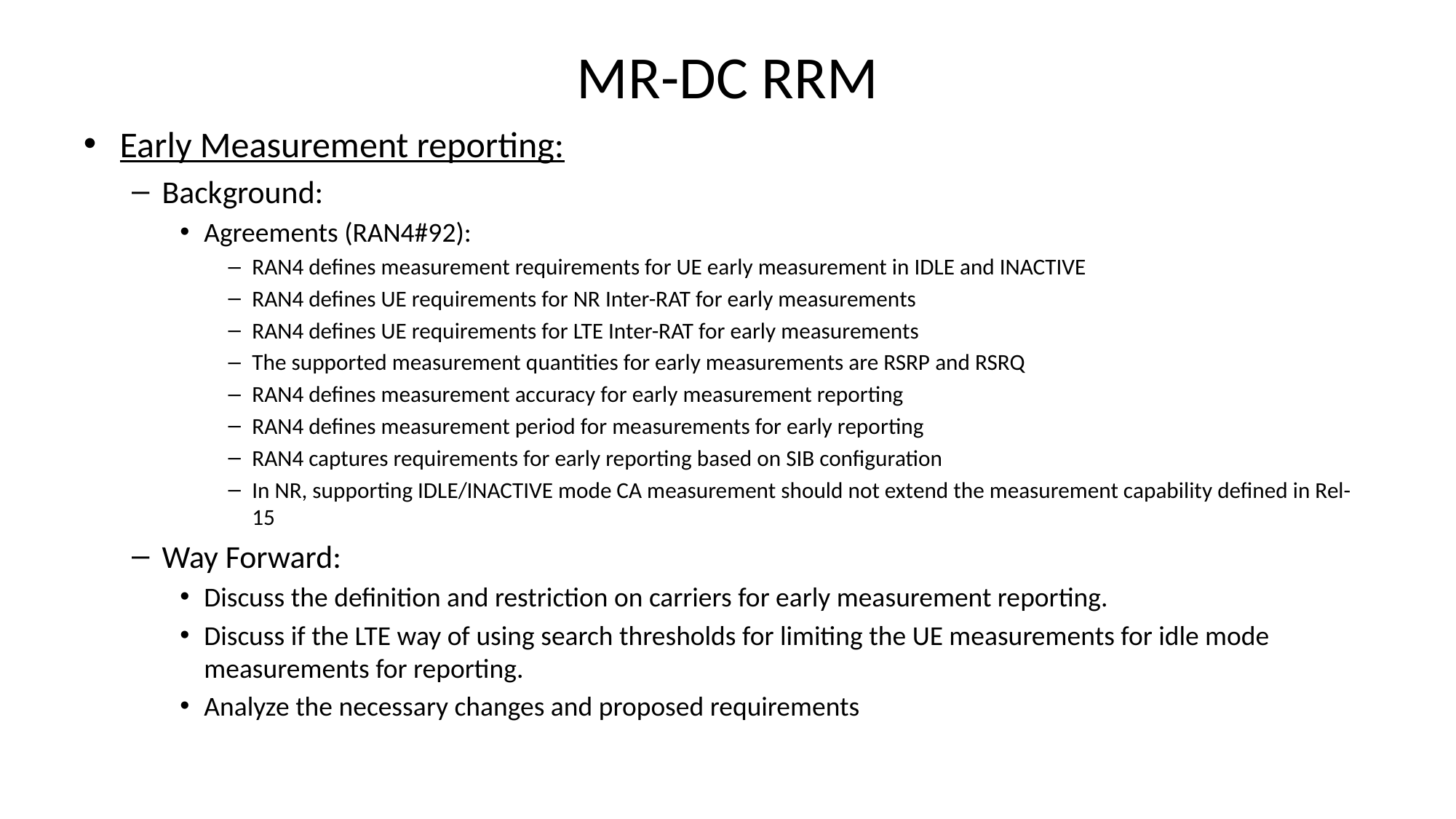

# MR-DC RRM
Early Measurement reporting:
Background:
Agreements (RAN4#92):
RAN4 defines measurement requirements for UE early measurement in IDLE and INACTIVE
RAN4 defines UE requirements for NR Inter-RAT for early measurements
RAN4 defines UE requirements for LTE Inter-RAT for early measurements
The supported measurement quantities for early measurements are RSRP and RSRQ
RAN4 defines measurement accuracy for early measurement reporting
RAN4 defines measurement period for measurements for early reporting
RAN4 captures requirements for early reporting based on SIB configuration
In NR, supporting IDLE/INACTIVE mode CA measurement should not extend the measurement capability defined in Rel-15
Way Forward:
Discuss the definition and restriction on carriers for early measurement reporting.
Discuss if the LTE way of using search thresholds for limiting the UE measurements for idle mode measurements for reporting.
Analyze the necessary changes and proposed requirements